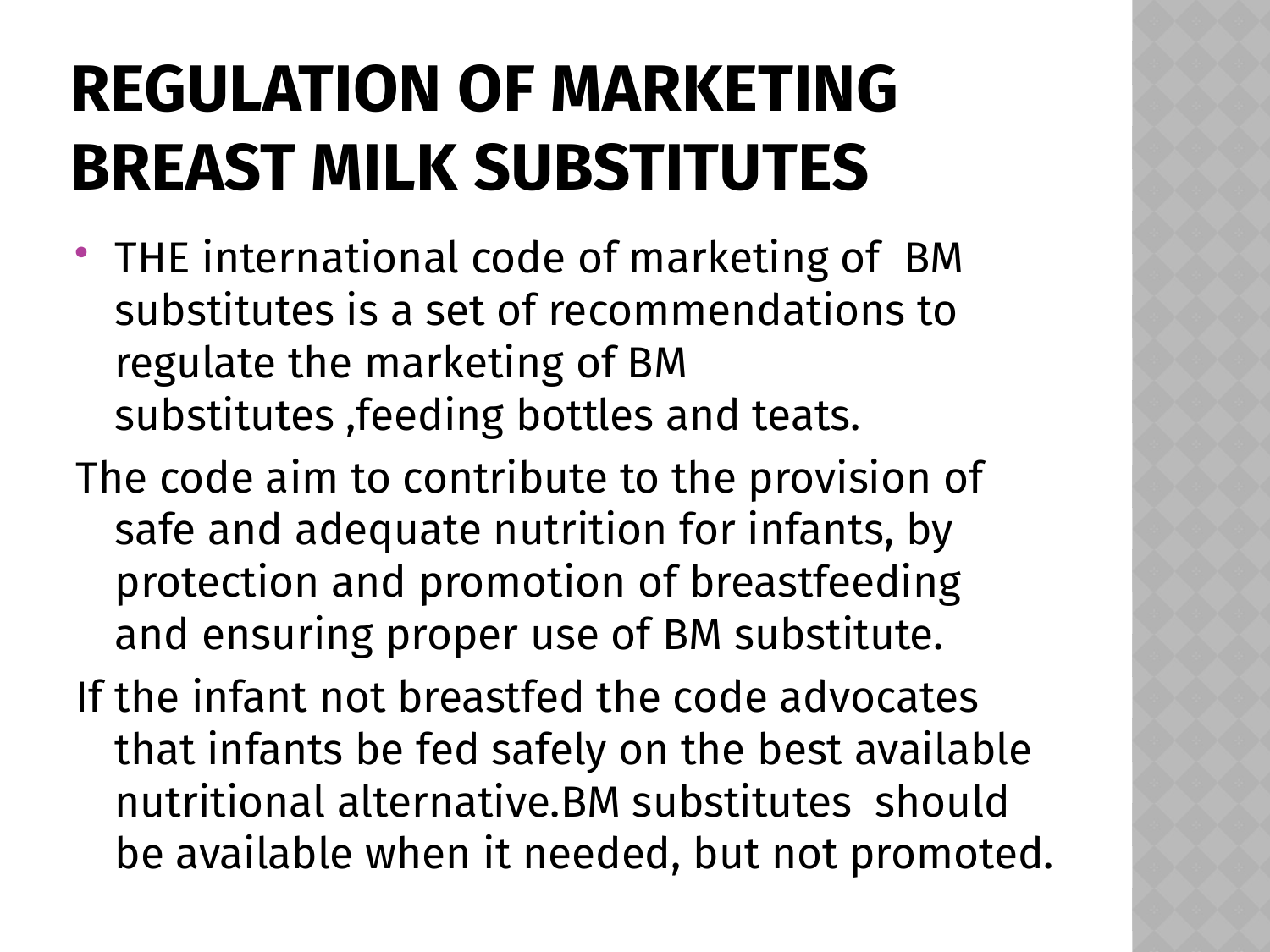

# Regulation of marketing breast milk substitutes
THE international code of marketing of  BM substitutes is a set of recommendations to regulate the marketing of BM substitutes ,feeding bottles and teats.
The code aim to contribute to the provision of safe and adequate nutrition for infants, by protection and promotion of breastfeeding  and ensuring proper use of BM substitute.
If the infant not breastfed the code advocates that infants be fed safely on the best available nutritional alternative.BM substitutes  should be available when it needed, but not promoted.